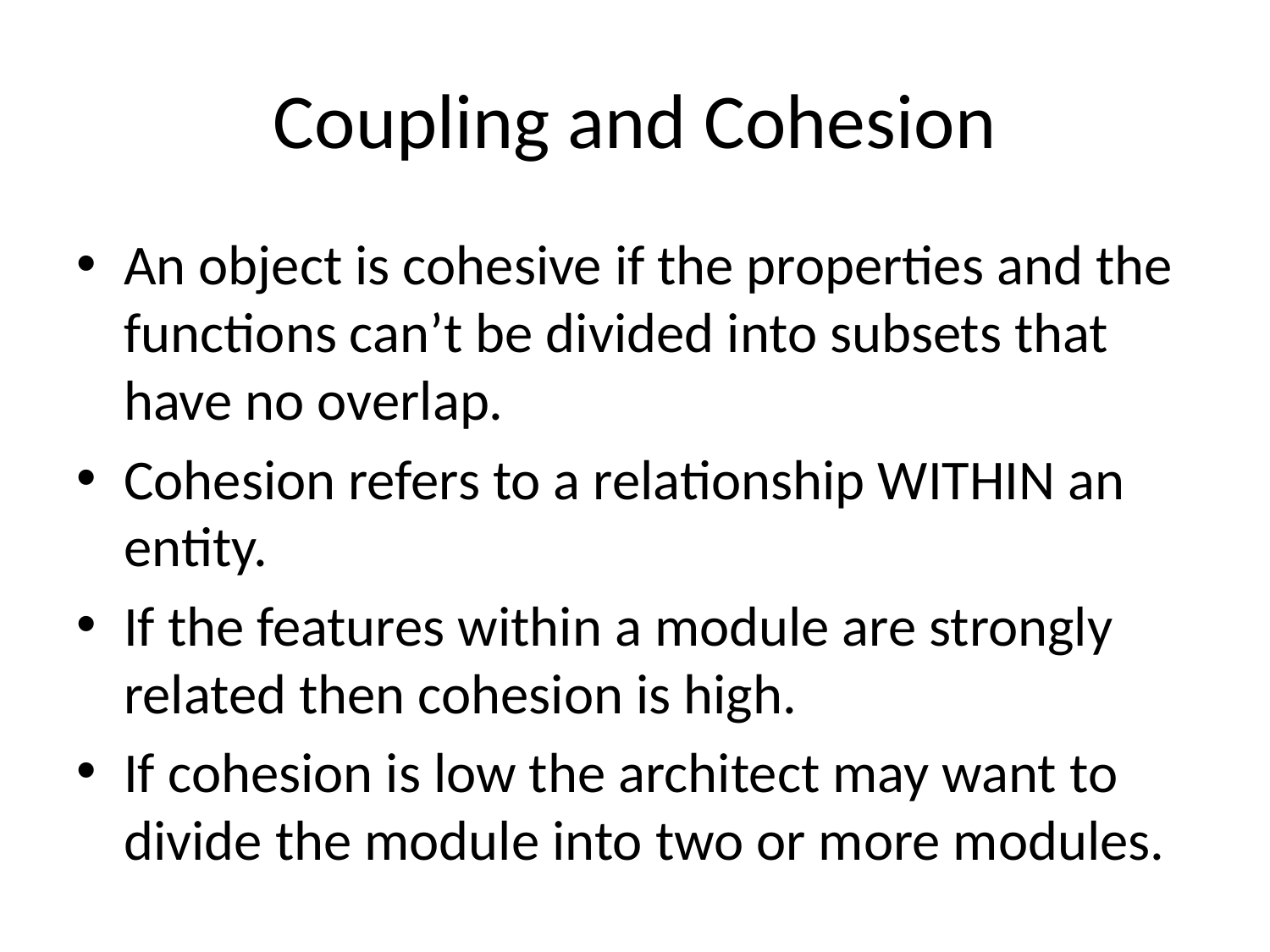

# Coupling and Cohesion
An object is cohesive if the properties and the functions can’t be divided into subsets that have no overlap.
Cohesion refers to a relationship WITHIN an entity.
If the features within a module are strongly related then cohesion is high.
If cohesion is low the architect may want to divide the module into two or more modules.